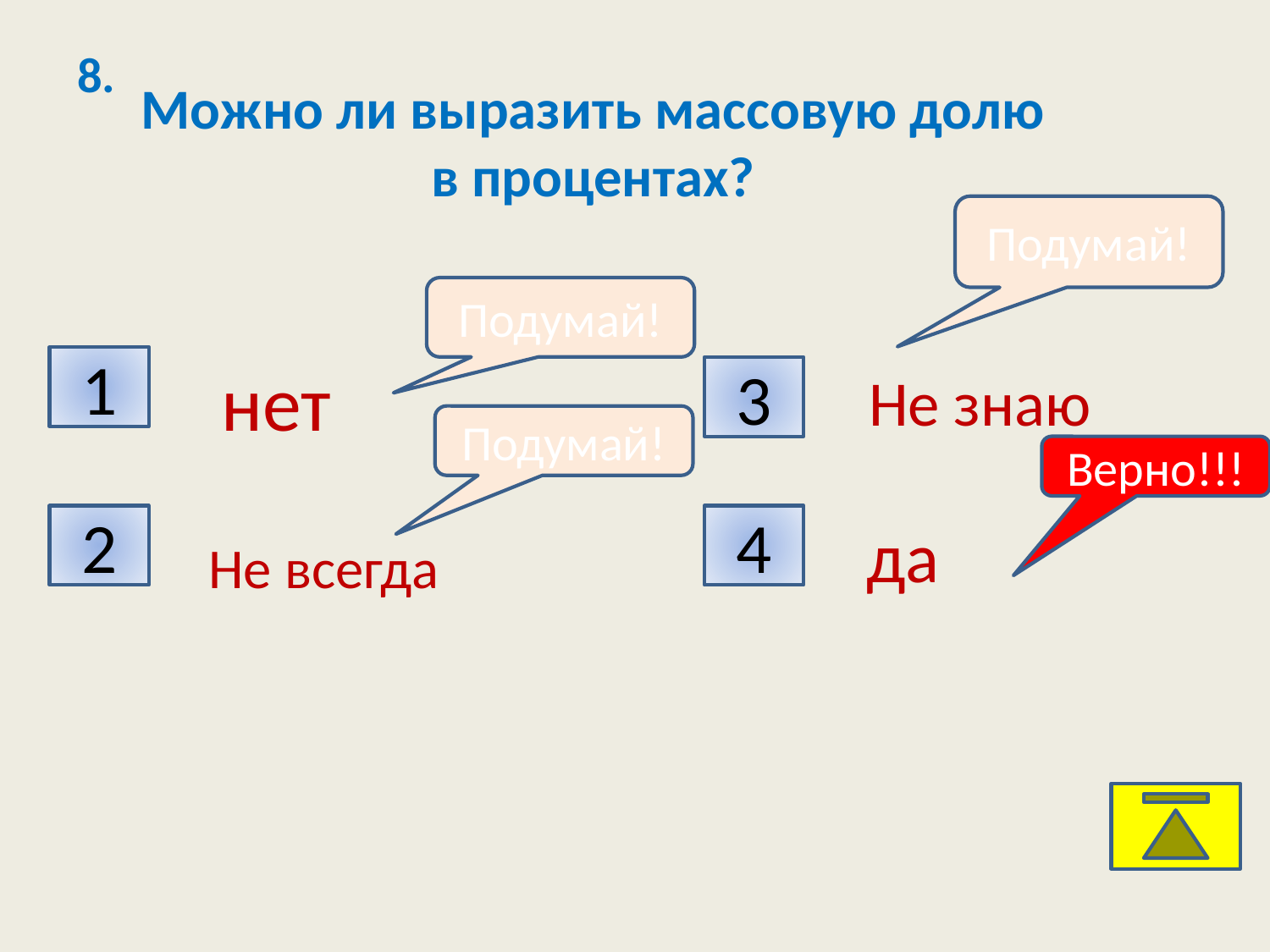

8.
Можно ли выразить массовую долю в процентах?

Подумай!
Подумай!
1
нет
Не знаю
3
Подумай!
Верно!!!
да
2
4
Не всегда